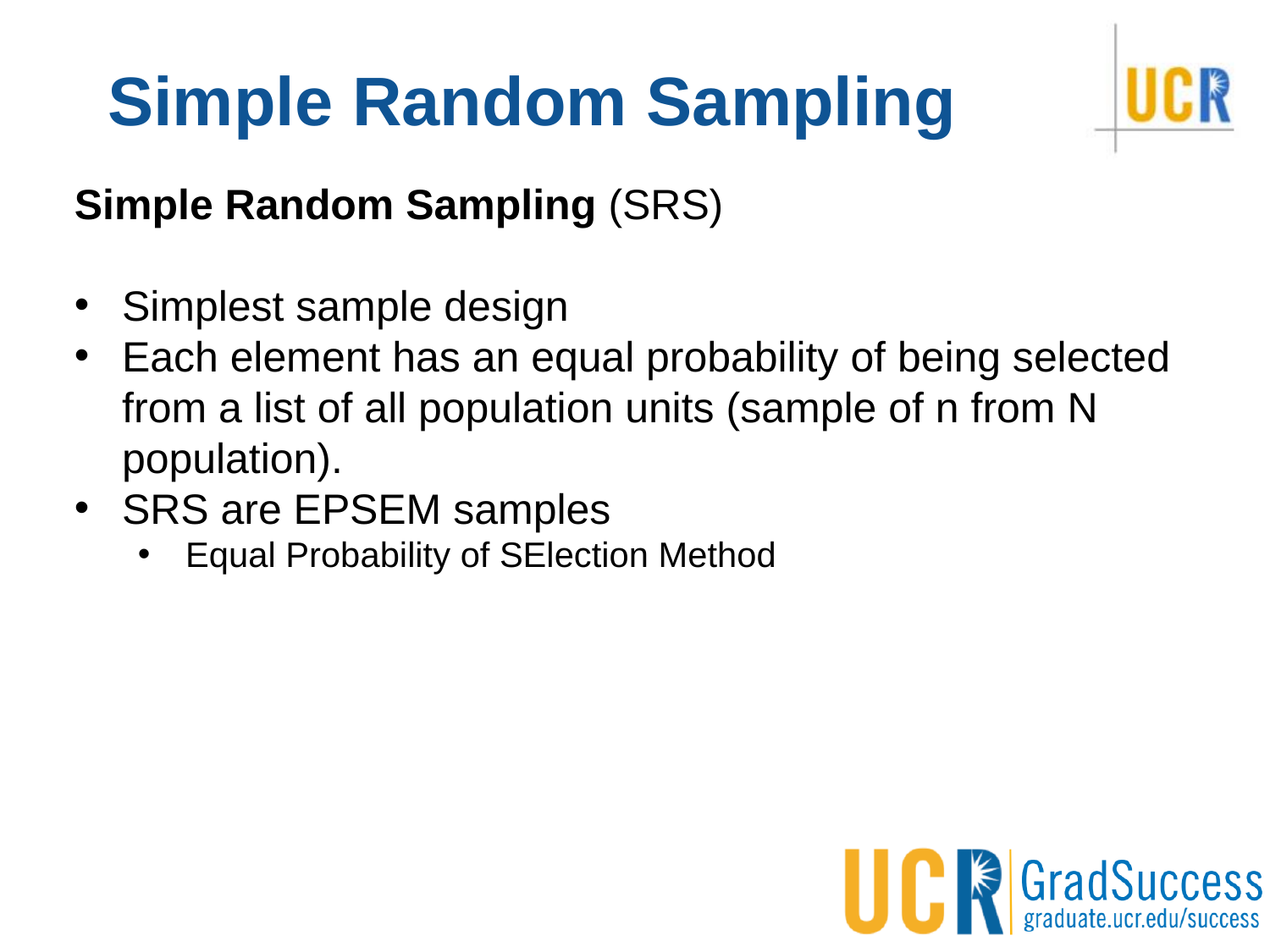

# Simple Random Sampling
Simple Random Sampling (SRS)

Simplest sample design
Each element has an equal probability of being selected from a list of all population units (sample of n from N population).
SRS are EPSEM samples
Equal Probability of SElection Method